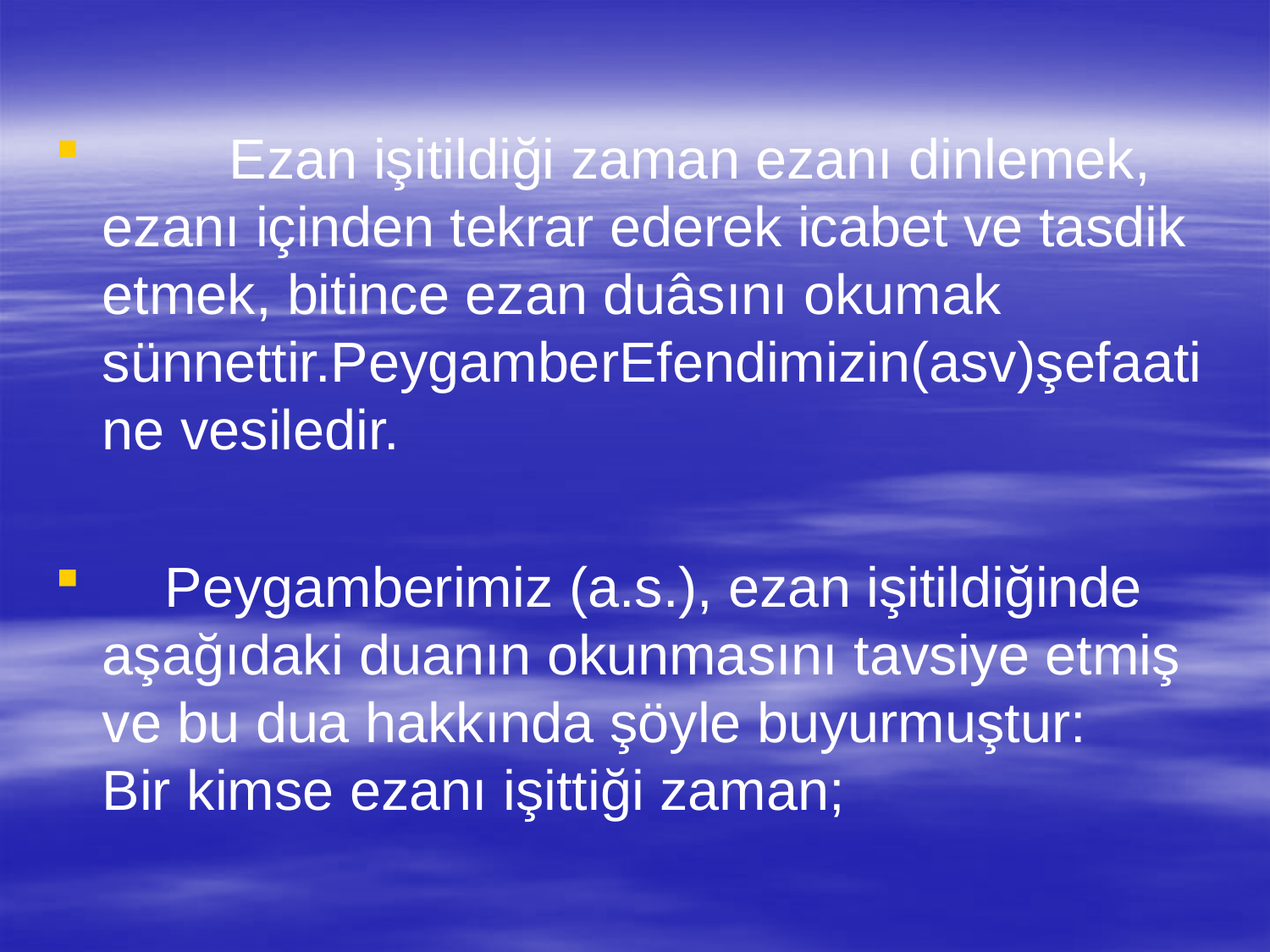

Ezan işitildiği zaman ezanı dinlemek, ezanı içinden tekrar ederek icabet ve tasdik etmek, bitince ezan duâsını okumak sünnettir.PeygamberEfendimizin(asv)şefaatine vesiledir.

    Peygamberimiz (a.s.), ezan işitildiğinde aşağıdaki duanın okunmasını tavsiye etmiş ve bu dua hakkında şöyle buyurmuştur:
Bir kimse ezanı işittiği zaman;